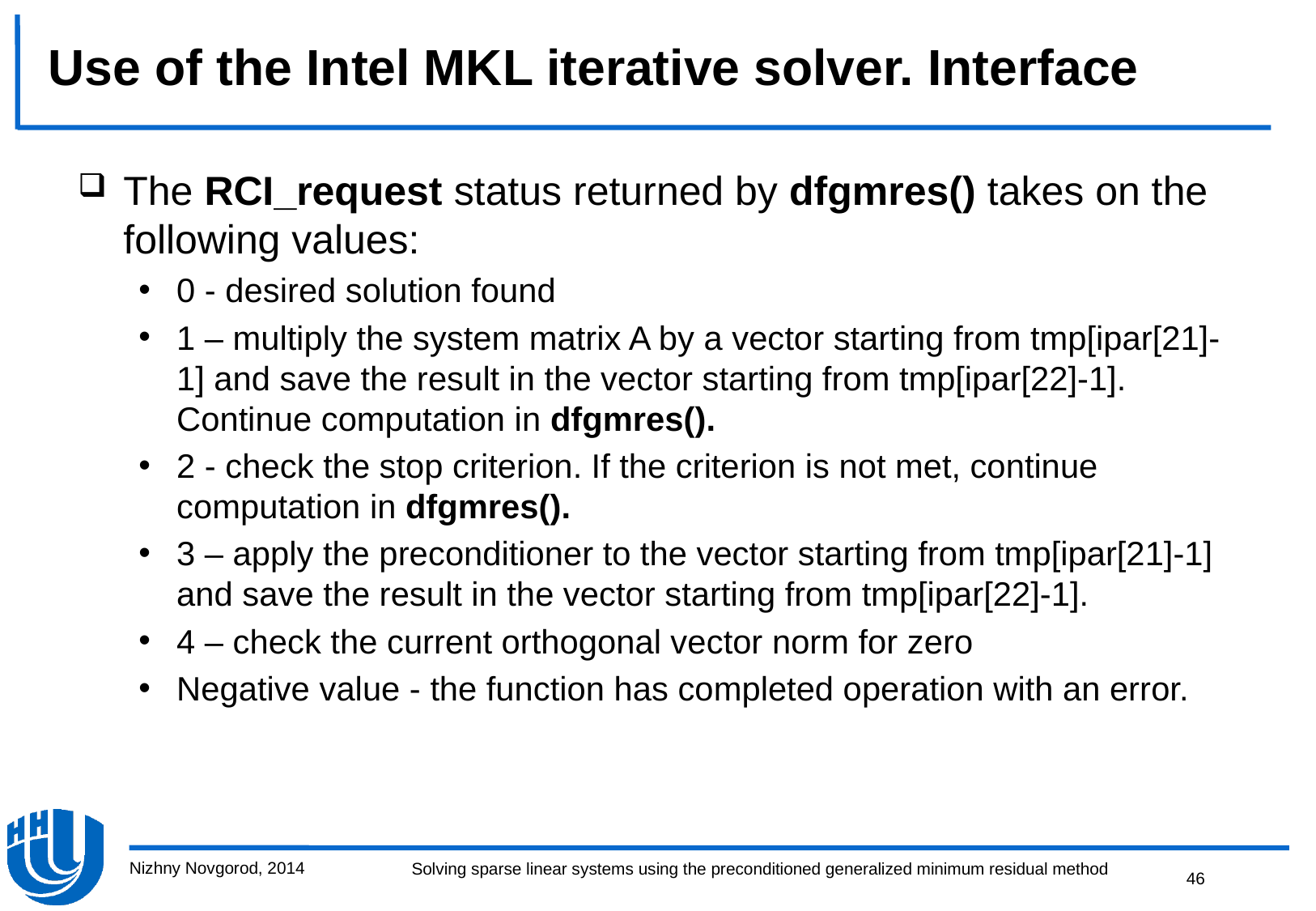

# Use of the Intel MKL iterative solver. Interface
The RCI_request status returned by dfgmres() takes on the following values:
0 - desired solution found
1 – multiply the system matrix A by a vector starting from tmp[ipar[21]-1] and save the result in the vector starting from tmp[ipar[22]-1]. Continue computation in dfgmres().
2 - check the stop criterion. If the criterion is not met, continue computation in dfgmres().
3 – apply the preconditioner to the vector starting from tmp[ipar[21]-1] and save the result in the vector starting from tmp[ipar[22]-1].
4 – check the current orthogonal vector norm for zero
Negative value - the function has completed operation with an error.

Nizhny Novgorod, 2014
46
Solving sparse linear systems using the preconditioned generalized minimum residual method